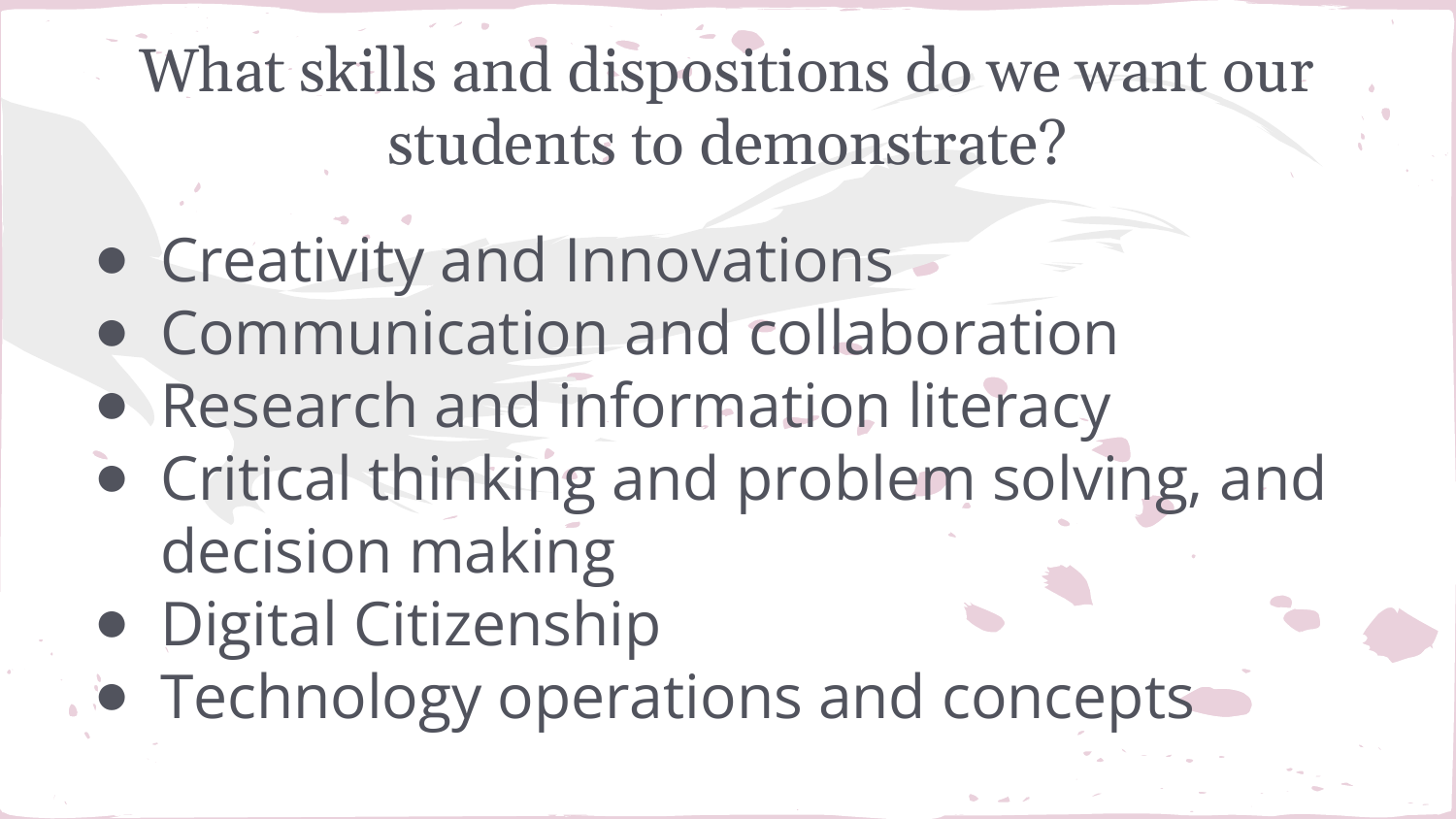

# What skills and dispositions do we want our students to demonstrate?
Creativity and Innovations
Communication and collaboration
Research and information literacy
Critical thinking and problem solving, and decision making
Digital Citizenship
Technology operations and concepts